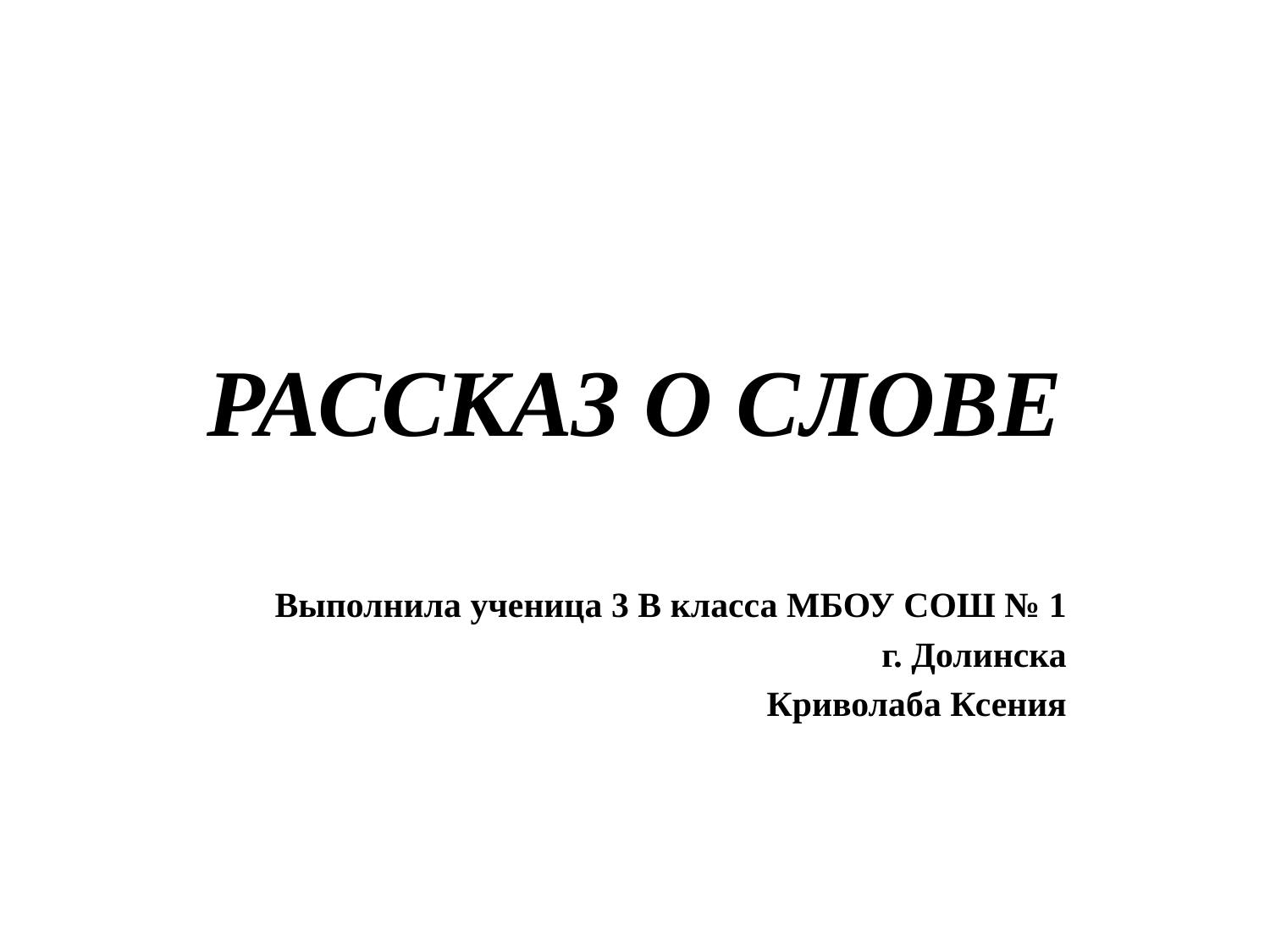

# РАССКАЗ О СЛОВЕ

Выполнила ученица 3 В класса МБОУ СОШ № 1
 г. Долинска
Криволаба Ксения